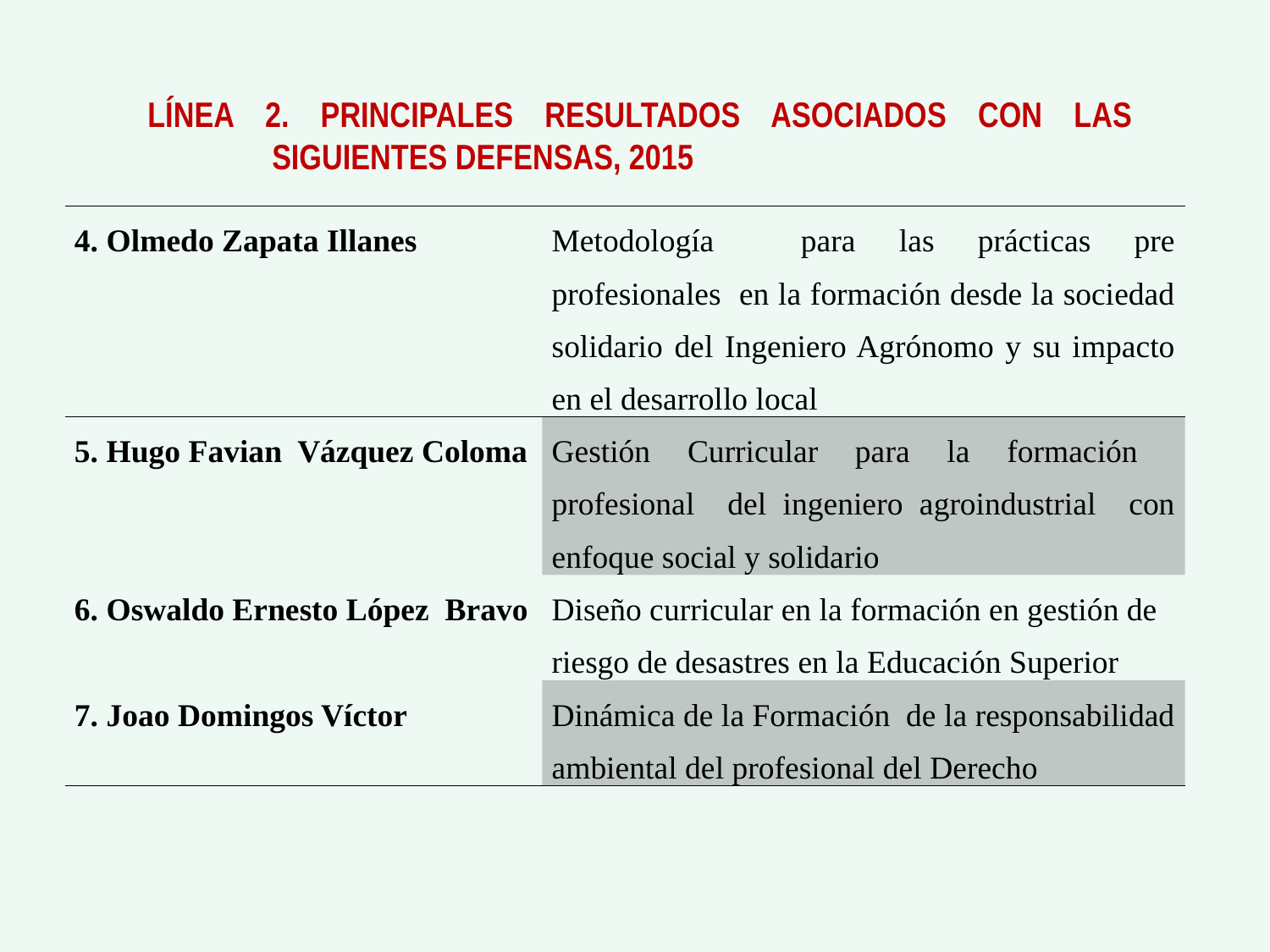

LÍNEA 2. PRINCIPALES RESULTADOS ASOCIADOS CON LAS SIGUIENTES DEFENSAS, 2015

| 4. Olmedo Zapata Illanes | Metodología para las prácticas pre profesionales en la formación desde la sociedad solidario del Ingeniero Agrónomo y su impacto en el desarrollo local |
| --- | --- |
| 5. Hugo Favian Vázquez Coloma | Gestión Curricular para la formación profesional del ingeniero agroindustrial con enfoque social y solidario |
| 6. Oswaldo Ernesto López Bravo | Diseño curricular en la formación en gestión de riesgo de desastres en la Educación Superior |
| 7. Joao Domingos Víctor | Dinámica de la Formación de la responsabilidad ambiental del profesional del Derecho |